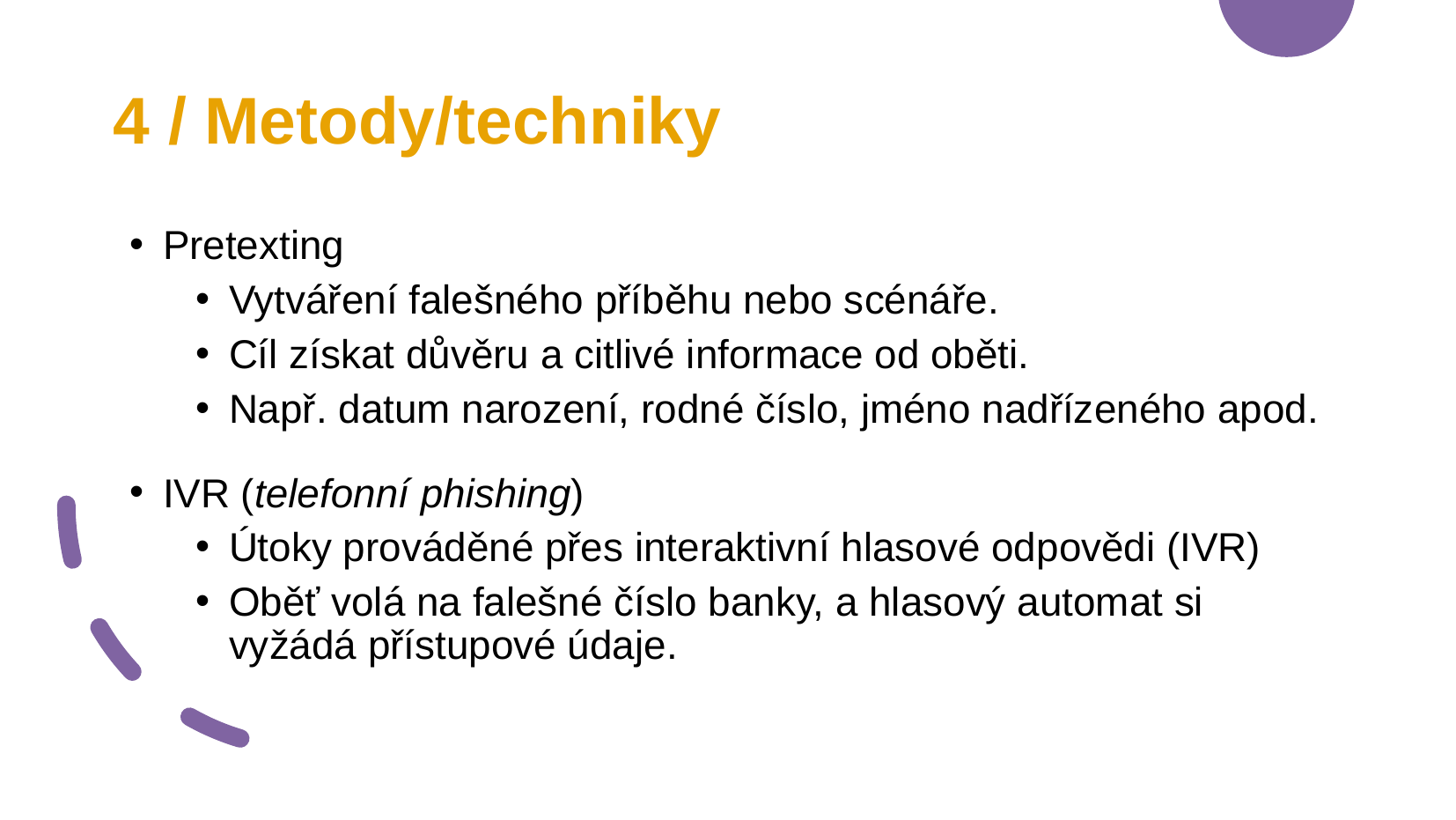

4 / Metody/techniky
Pretexting
Vytváření falešného příběhu nebo scénáře.
Cíl získat důvěru a citlivé informace od oběti.
Např. datum narození, rodné číslo, jméno nadřízeného apod.
IVR (telefonní phishing)
Útoky prováděné přes interaktivní hlasové odpovědi (IVR)
Oběť volá na falešné číslo banky, a hlasový automat si vyžádá přístupové údaje.